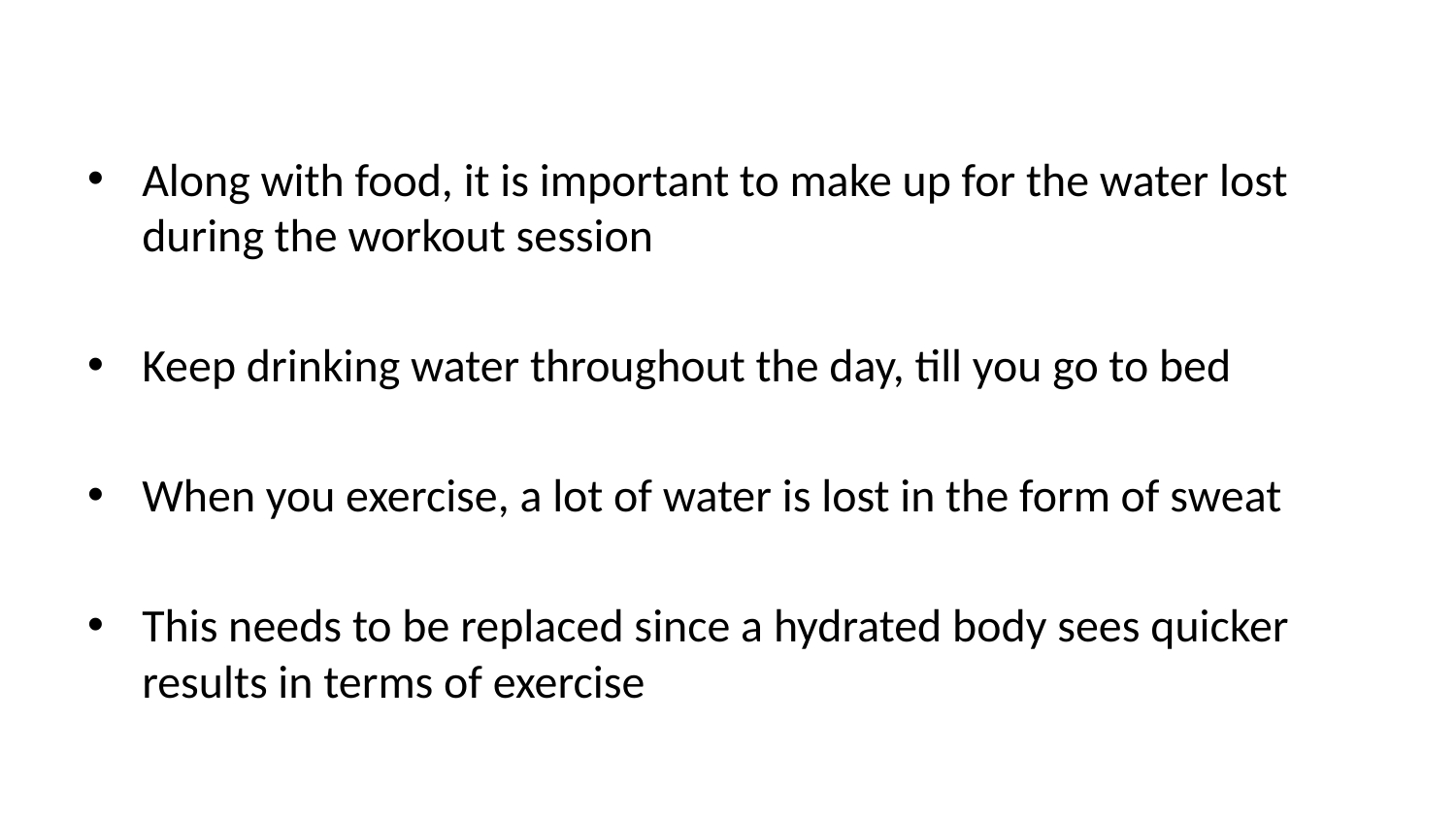

Along with food, it is important to make up for the water lost during the workout session

Keep drinking water throughout the day, till you go to bed

When you exercise, a lot of water is lost in the form of sweat

This needs to be replaced since a hydrated body sees quicker results in terms of exercise